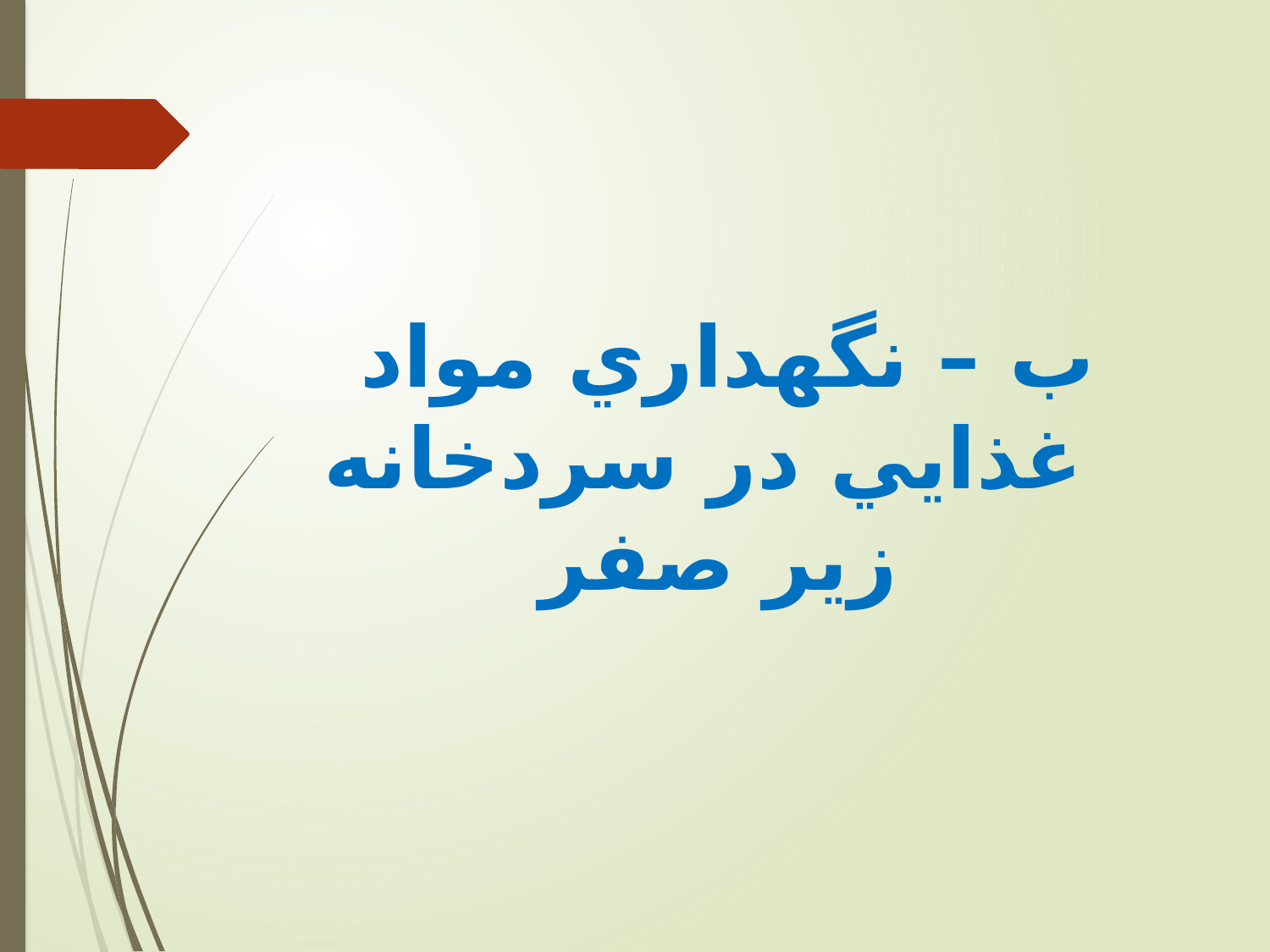

#
ب – نگهداري مواد غذايي در سردخانه زير صفر